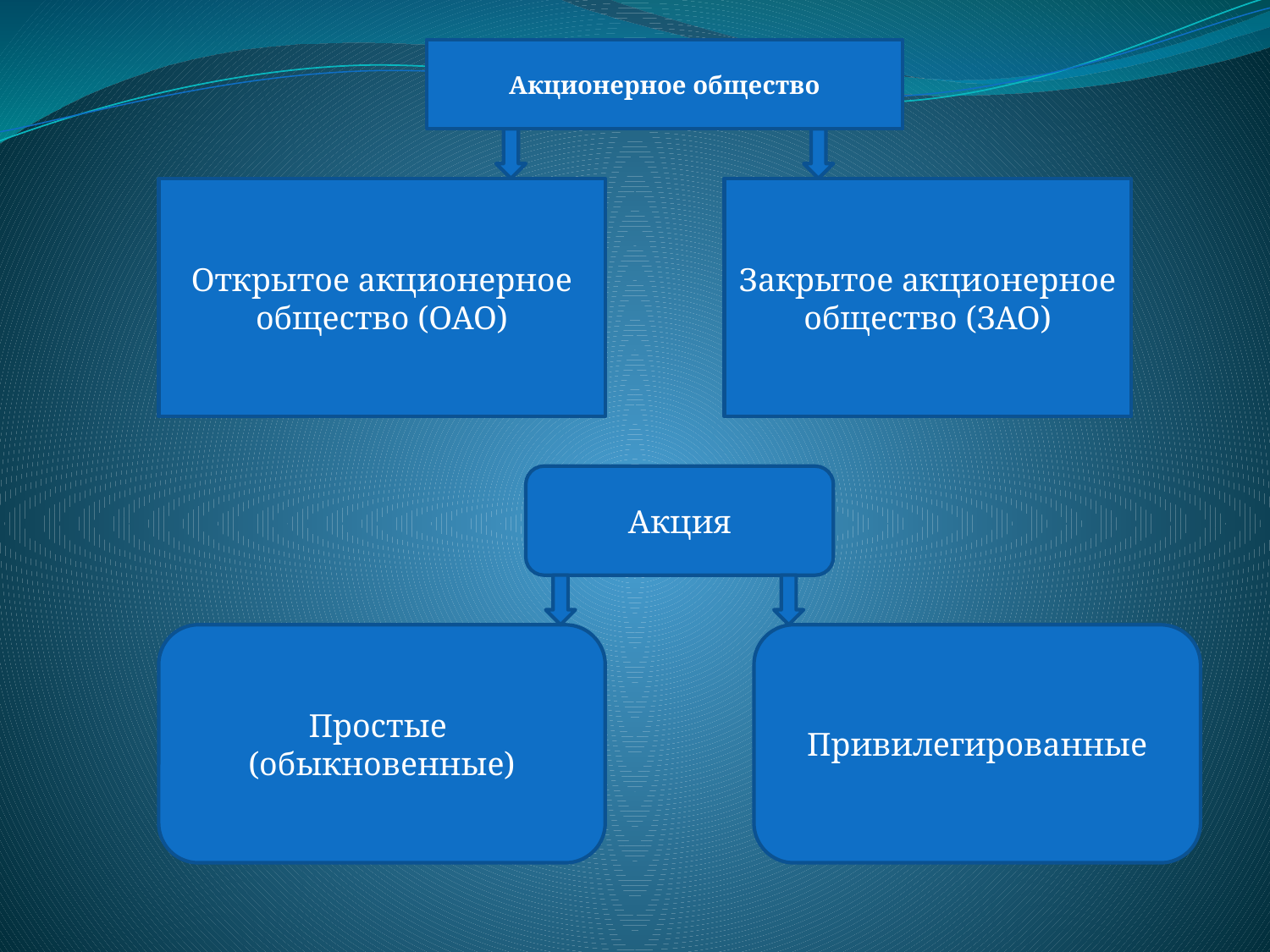

Акционерное общество

Открытое акционерное общество (ОАО)
Закрытое акционерное общество (ЗАО)
Акция

Простые  (обыкновенные)
Привилегированные